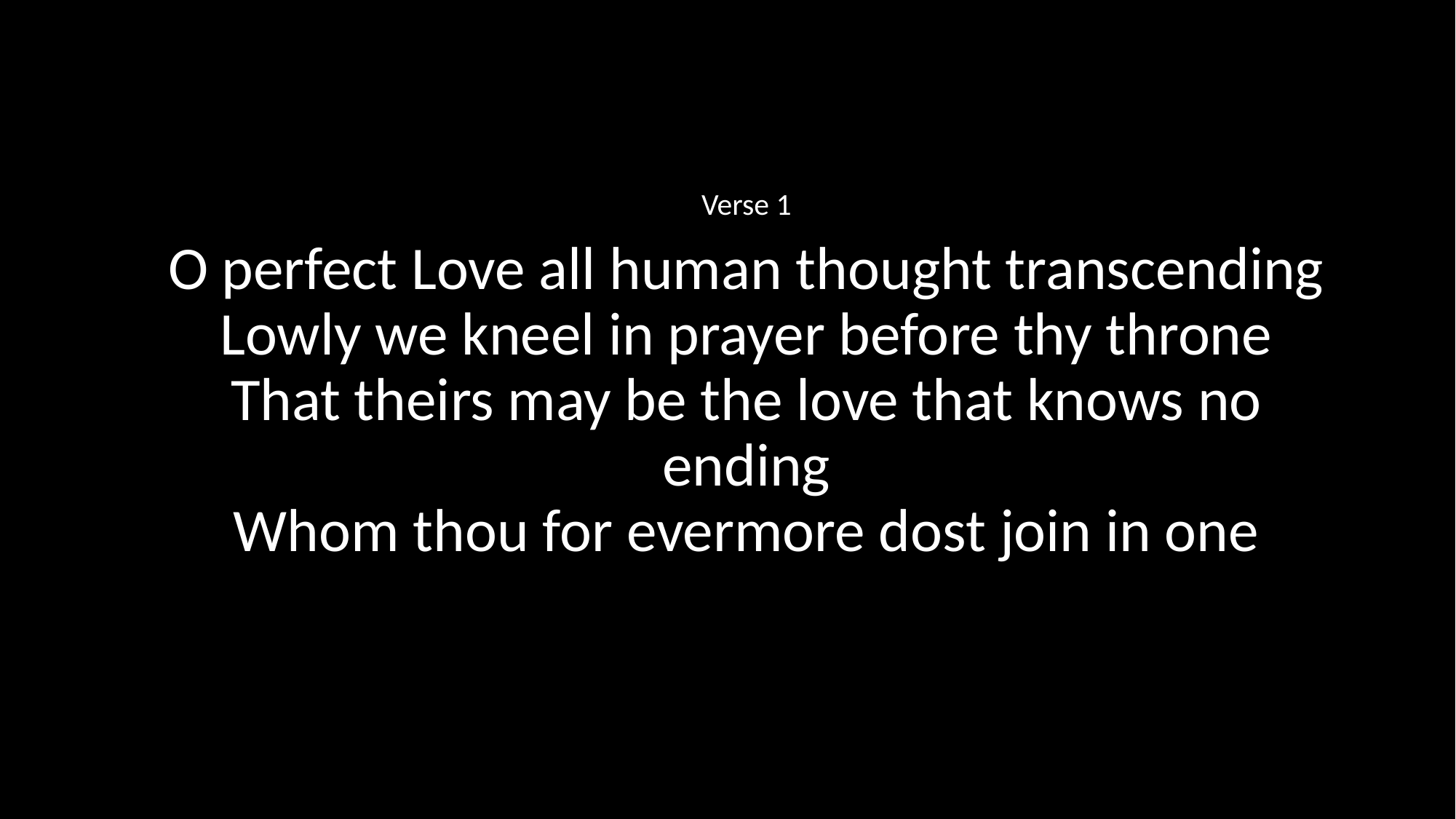

Verse 1
O perfect Love all human thought transcending
Lowly we kneel in prayer before thy throne
That theirs may be the love that knows no ending
Whom thou for evermore dost join in one